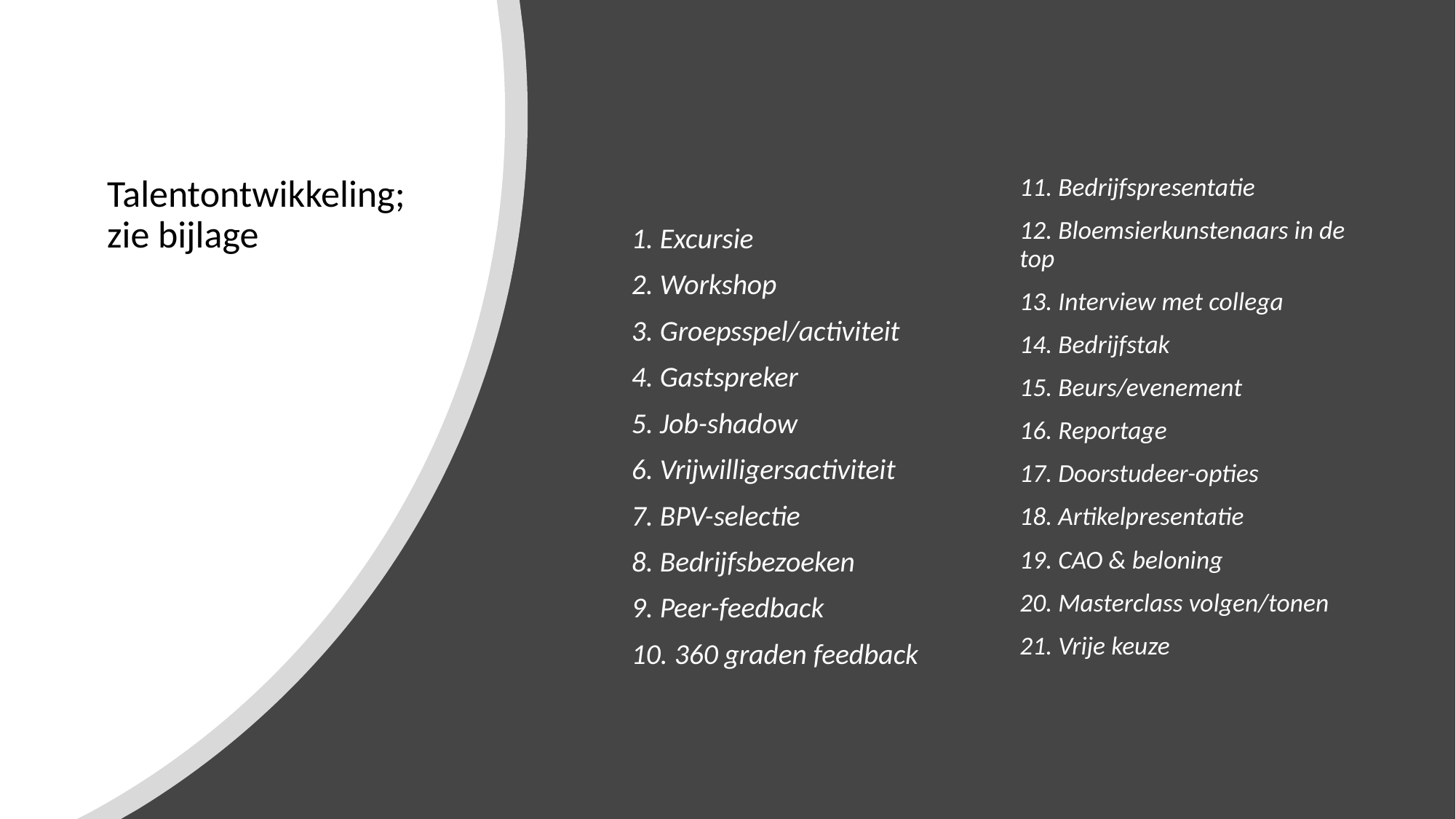

# Talentontwikkeling; zie bijlage

1. Excursie
2. Workshop
3. Groepsspel/activiteit
4. Gastspreker
5. Job-shadow
6. Vrijwilligersactiviteit
7. BPV-selectie
8. Bedrijfsbezoeken
9. Peer-feedback
10. 360 graden feedback

11. Bedrijfspresentatie
12. Bloemsierkunstenaars in de top
13. Interview met collega
14. Bedrijfstak
15. Beurs/evenement
16. Reportage
17. Doorstudeer-opties
18. Artikelpresentatie
19. CAO & beloning
20. Masterclass volgen/tonen
21. Vrije keuze